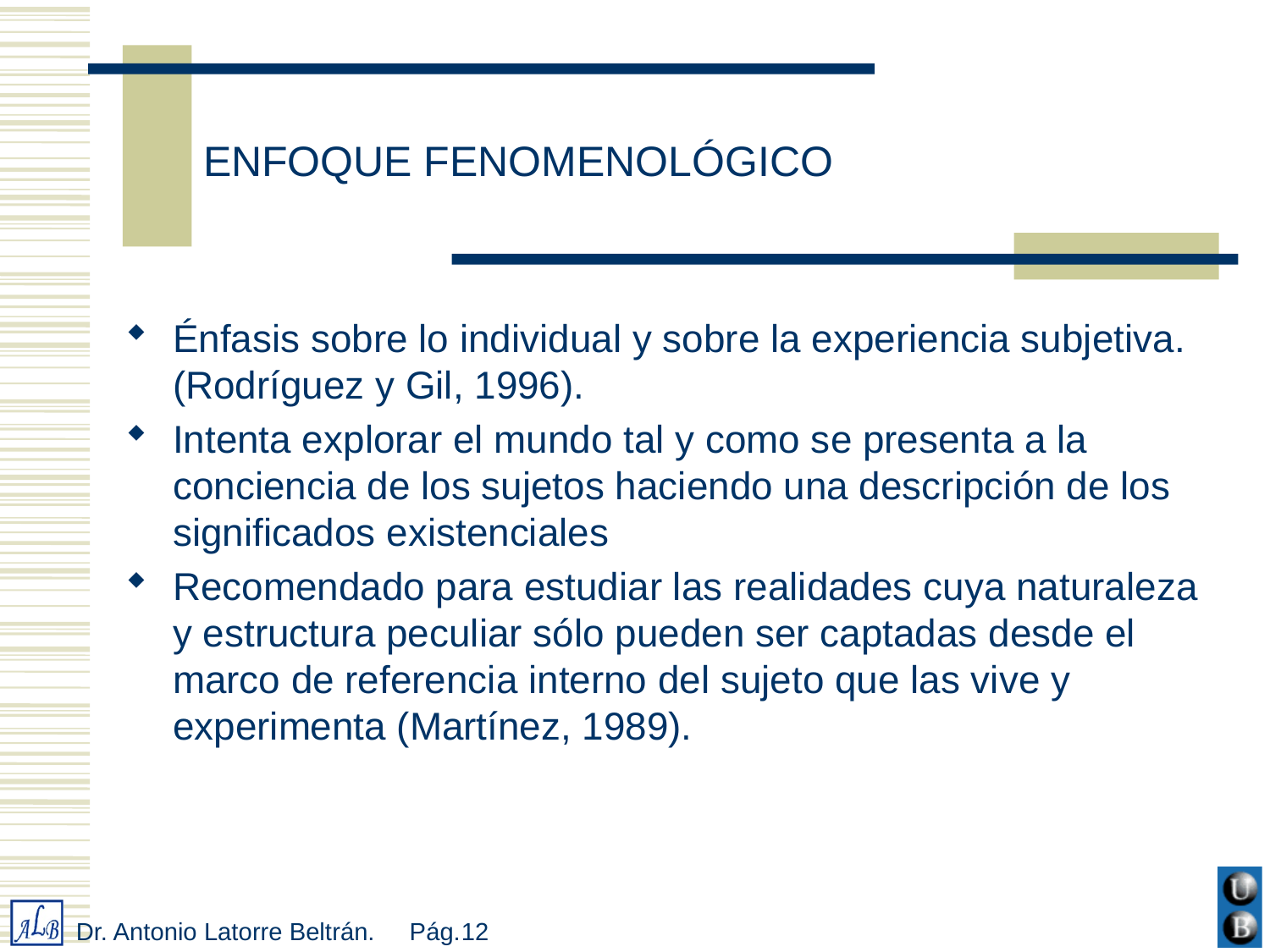

# ENFOQUE FENOMENOLÓGICO
Énfasis sobre lo individual y sobre la experiencia subjetiva. (Rodríguez y Gil, 1996).
Intenta explorar el mundo tal y como se presenta a la conciencia de los sujetos haciendo una descripción de los significados existenciales
Recomendado para estudiar las realidades cuya naturaleza y estructura peculiar sólo pueden ser captadas desde el marco de referencia interno del sujeto que las vive y experimenta (Martínez, 1989).